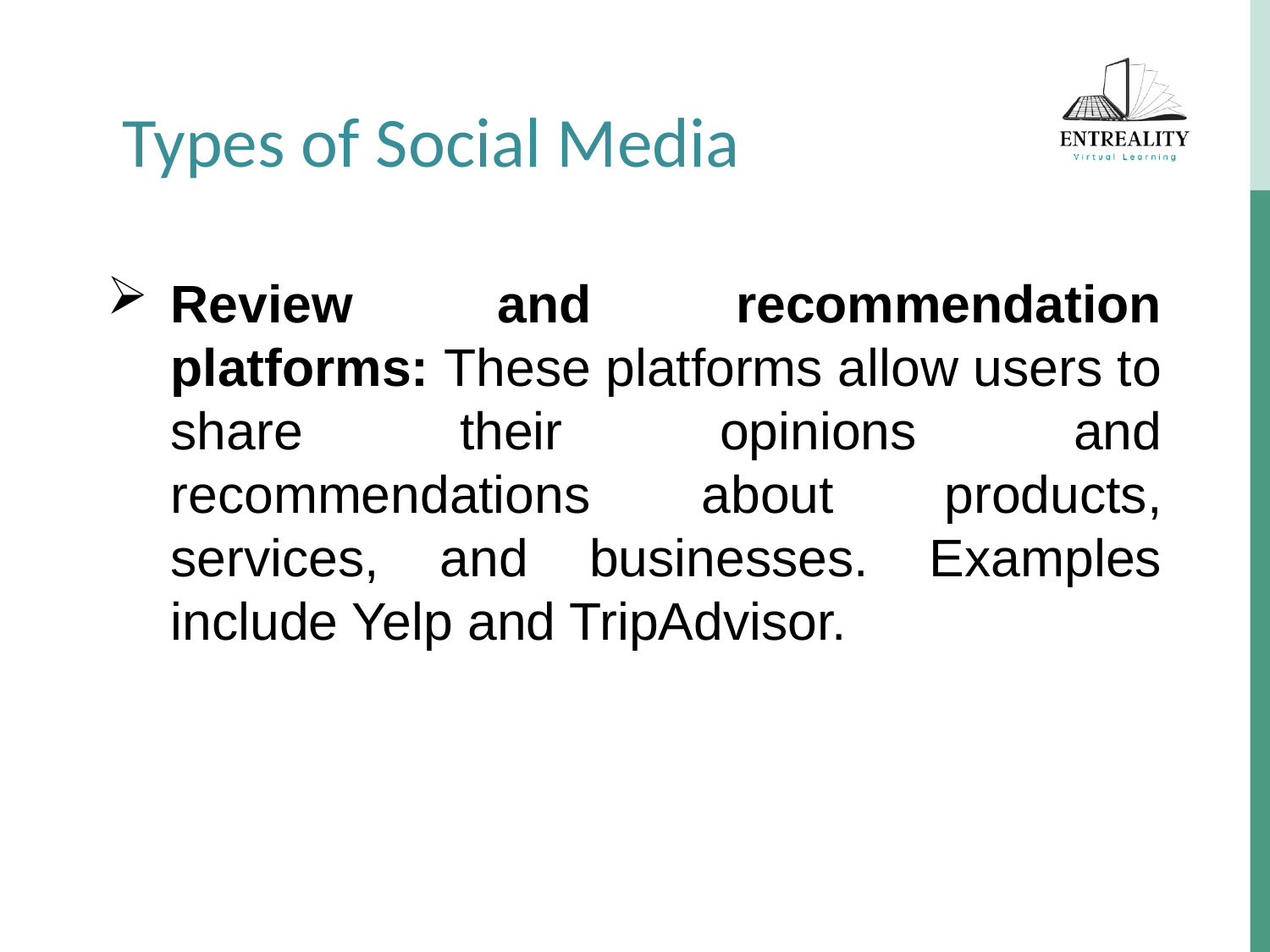

Types of Social Media
Review and recommendation platforms: These platforms allow users to share their opinions and recommendations about products, services, and businesses. Examples include Yelp and TripAdvisor.